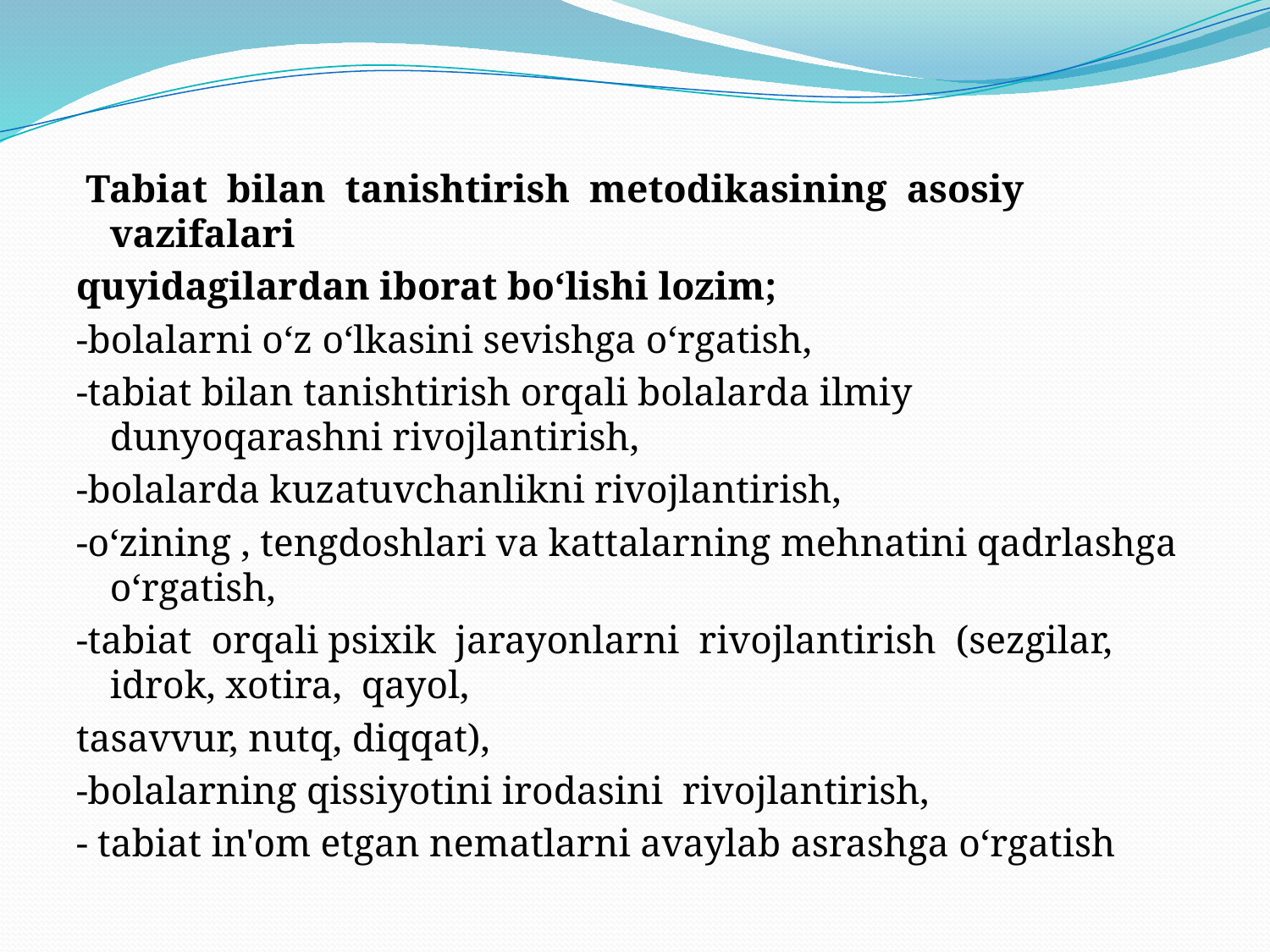

Tabiat  bilan  tanishtirish  metodikasining  asosiy  vazifalari
quyidagilardan iborat bo‘lishi lozim;
-bolalarni o‘z o‘lkasini sevishga o‘rgatish,
-tabiat bilan tanishtirish orqali bolalarda ilmiy dunyoqarashni rivojlantirish,
-bolalarda kuzatuvchanlikni rivojlantirish,
-o‘zining , tengdoshlari va kattalarning mehnatini qadrlashga o‘rgatish,
-tabiat  orqali psixik  jarayonlarni  rivojlantirish  (sezgilar,  idrok, xotira,  qayol,
tasavvur, nutq, diqqat),
-bolalarning qissiyotini irodasini  rivojlantirish,
- tabiat in'om etgan nematlarni avaylab asrashga o‘rgatish